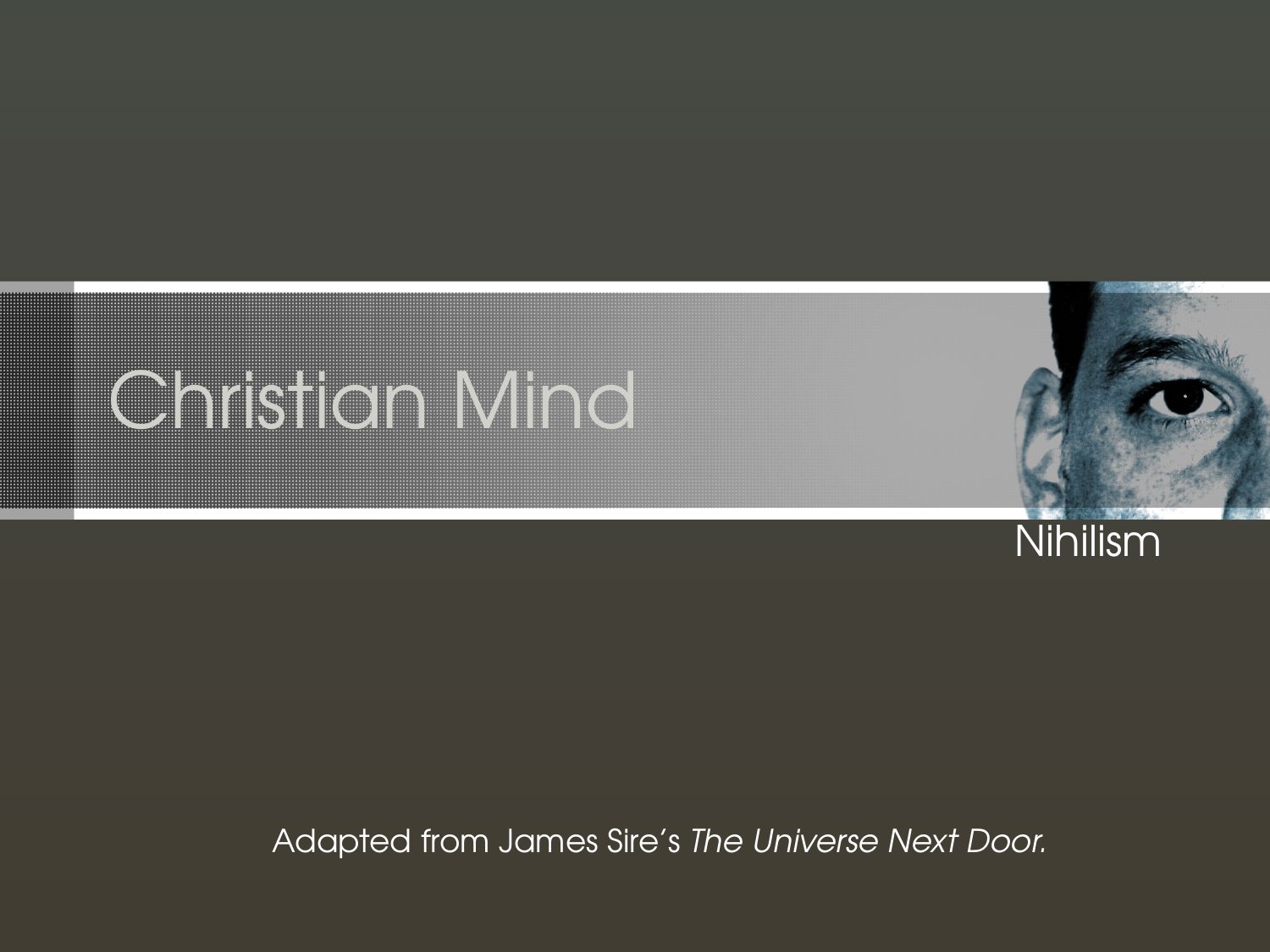

# Christian Mind
Nihilism
Adapted from James Sire’s The Universe Next Door.